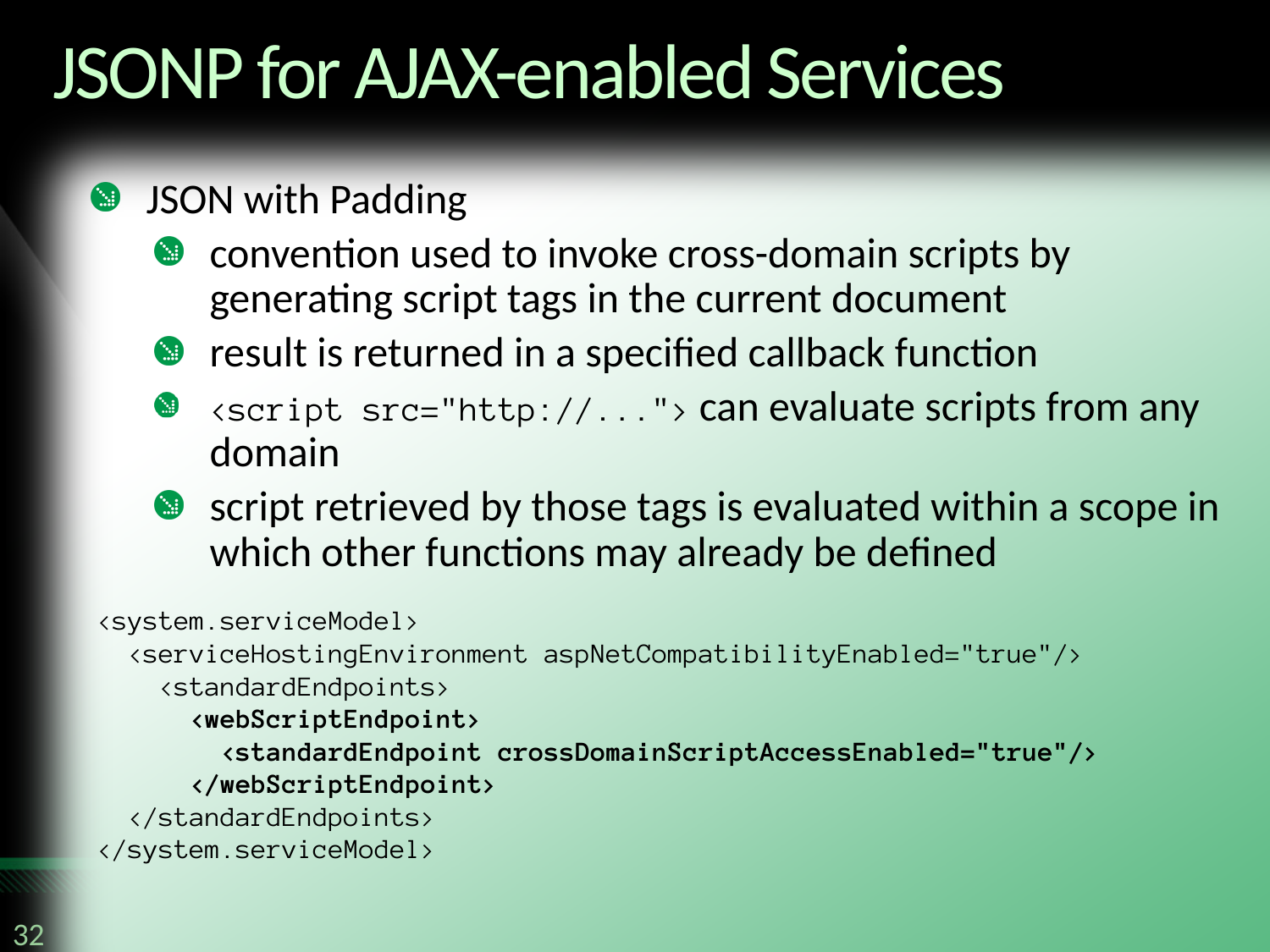

# JSONP for AJAX-enabled Services
JSON with Padding
convention used to invoke cross-domain scripts by generating script tags in the current document
result is returned in a specified callback function
<script src="http://..."> can evaluate scripts from any domain
script retrieved by those tags is evaluated within a scope in which other functions may already be defined
<system.serviceModel>
  <serviceHostingEnvironment aspNetCompatibilityEnabled="true"/>
    <standardEndpoints>
      <webScriptEndpoint>
        <standardEndpoint crossDomainScriptAccessEnabled="true"/>
      </webScriptEndpoint>
  </standardEndpoints>
</system.serviceModel>
32